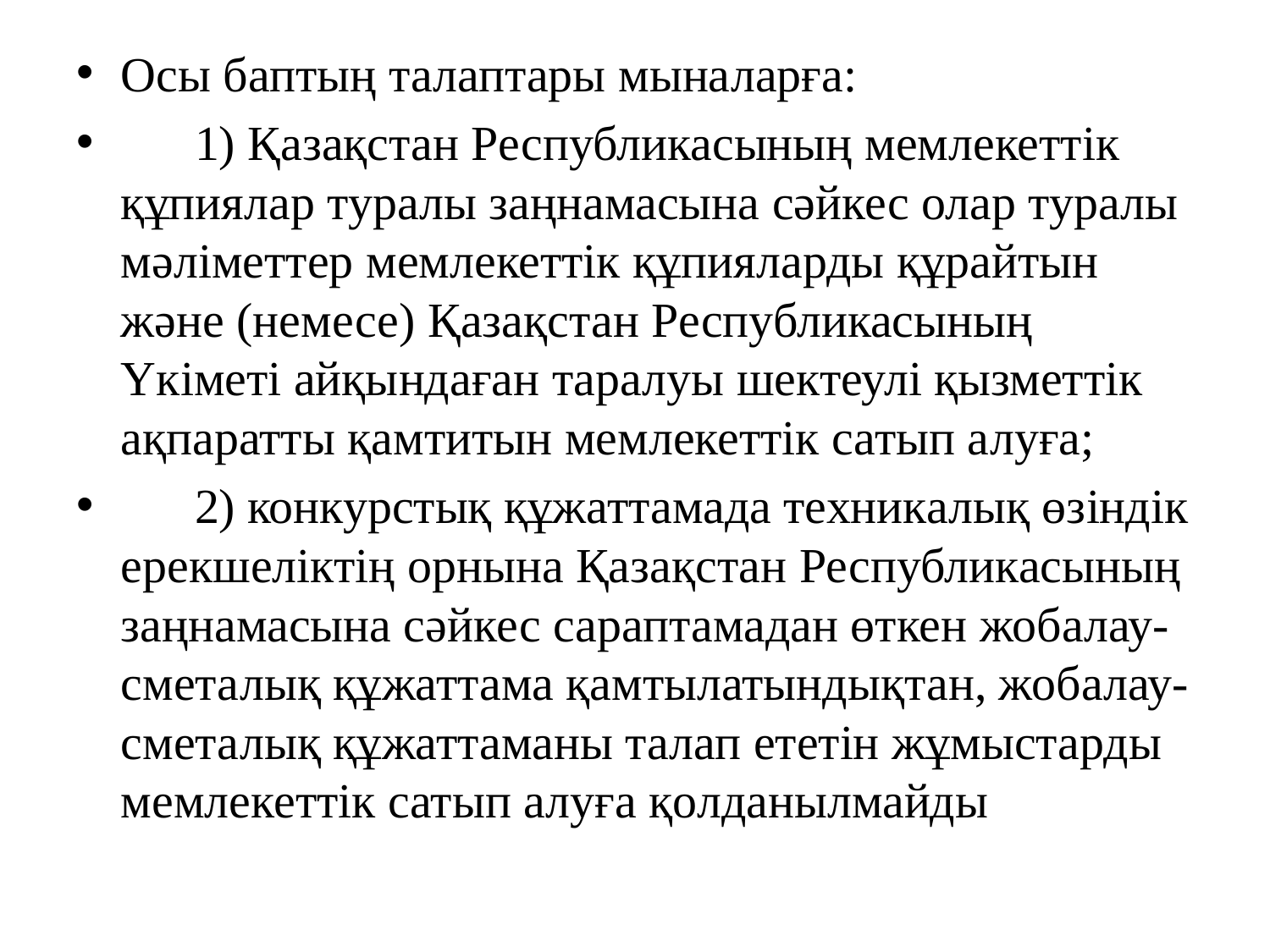

Осы баптың талаптары мыналарға:
      1) Қазақстан Республикасының мемлекеттік құпиялар туралы заңнамасына сәйкес олар туралы мәліметтер мемлекеттік құпияларды құрайтын және (немесе) Қазақстан Республикасының Үкіметі айқындаған таралуы шектеулі қызметтік ақпаратты қамтитын мемлекеттік сатып алуға;
      2) конкурстық құжаттамада техникалық өзіндік ерекшеліктің орнына Қазақстан Республикасының заңнамасына сәйкес сараптамадан өткен жобалау-сметалық құжаттама қамтылатындықтан, жобалау-сметалық құжаттаманы талап ететін жұмыстарды мемлекеттік сатып алуға қолданылмайды